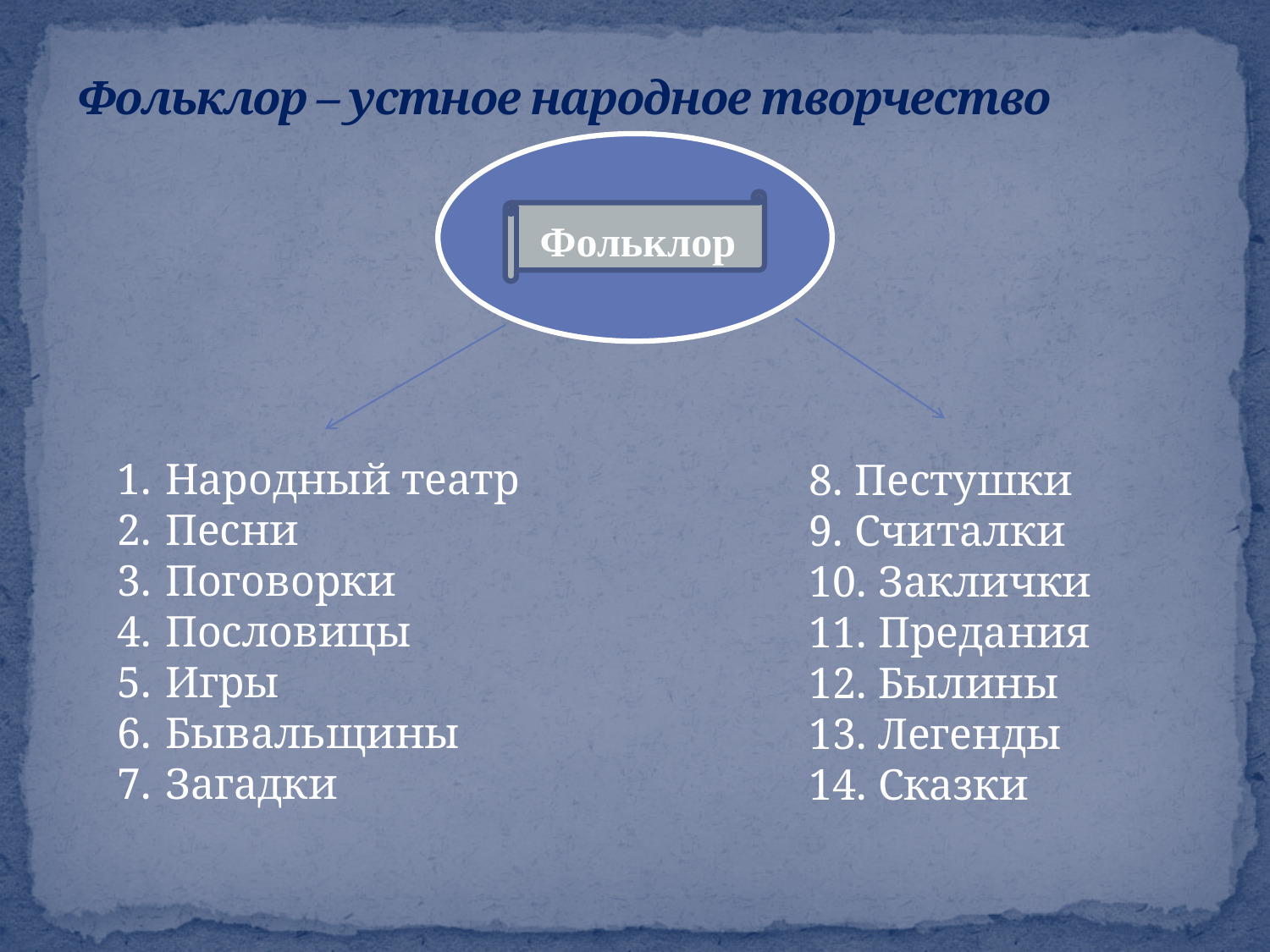

# Фольклор – устное народное творчество

Фольклор
Народный театр
Песни
Поговорки
Пословицы
Игры
Бывальщины
Загадки

8. Пестушки
9. Считалки
10. Заклички
11. Предания
12. Былины
13. Легенды
14. Сказки